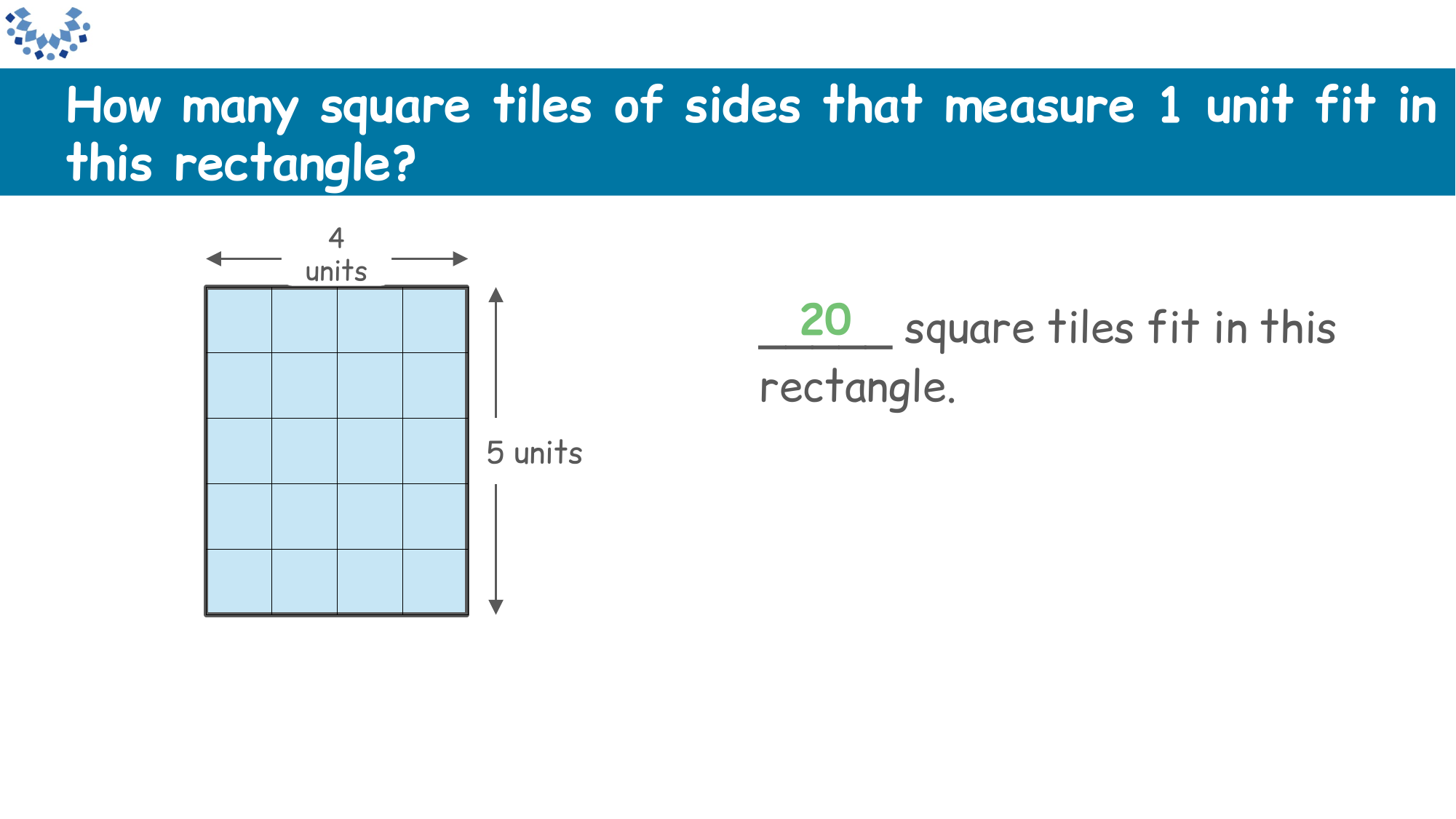

How many square tiles of sides that measure 1 unit fit in this rectangle?
4 units
20

|  |  |  |  |
| --- | --- | --- | --- |
|  |  |  |  |
|  |  |  |  |
|  |  |  |  |
|  |  |  |  |
_____ square tiles fit in this rectangle.
5 units